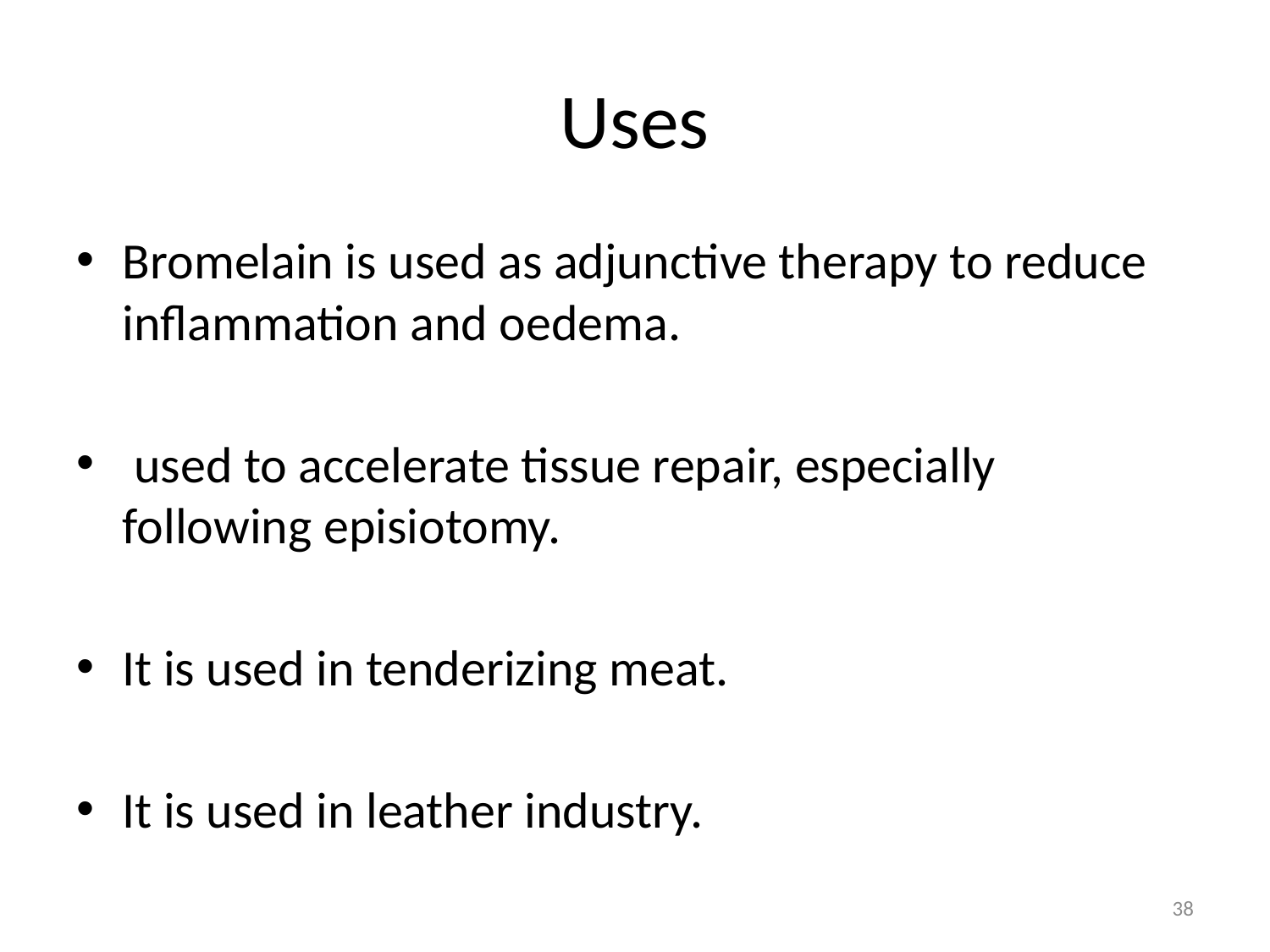

# Uses
Bromelain is used as adjunctive therapy to reduce inflammation and oedema.

 used to accelerate tissue repair, especially following episiotomy.

It is used in tenderizing meat.

It is used in leather industry.

38